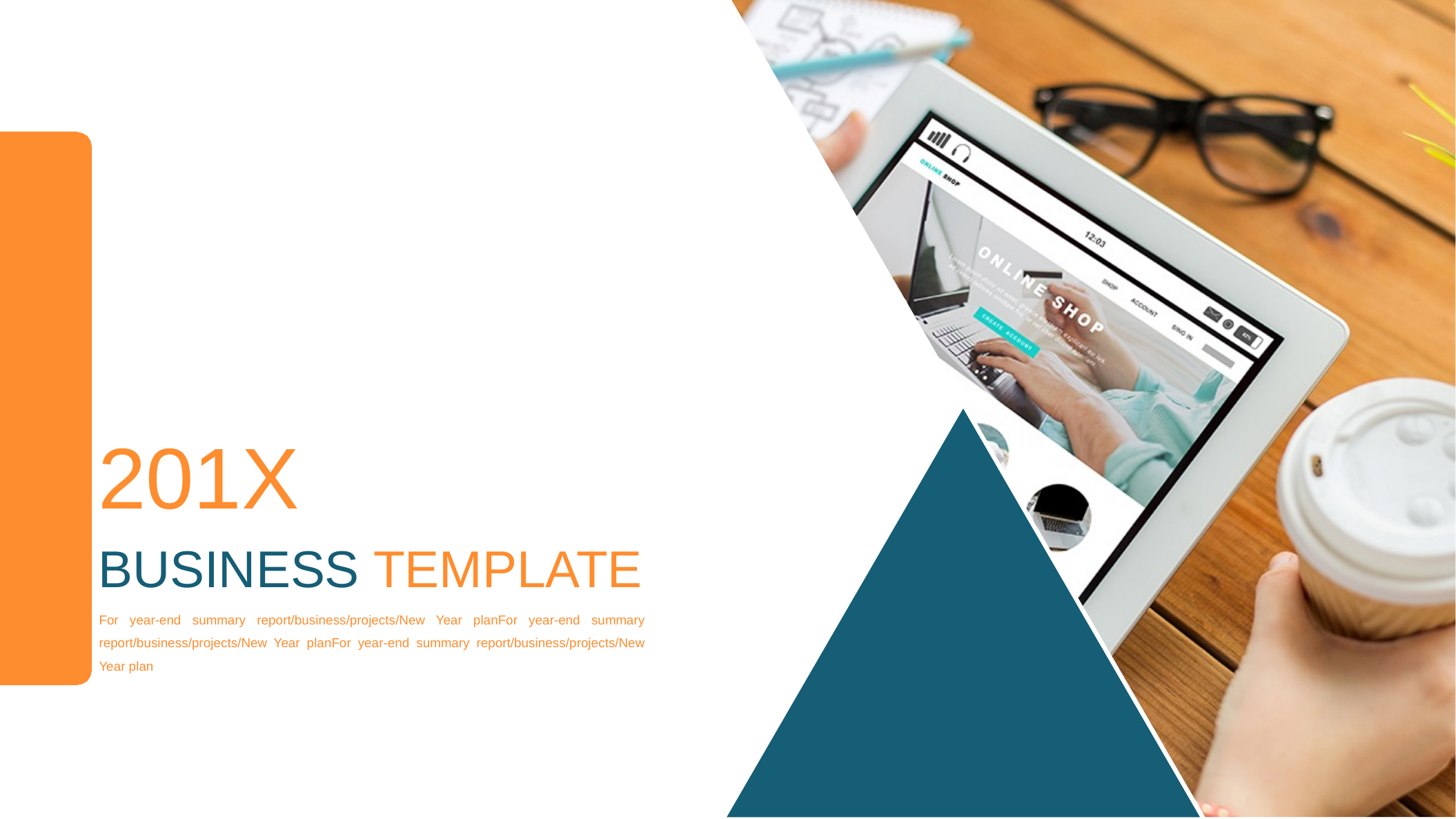

201X
Business template
For year-end summary report/business/projects/New Year planFor year-end summary report/business/projects/New Year planFor year-end summary report/business/projects/New Year plan